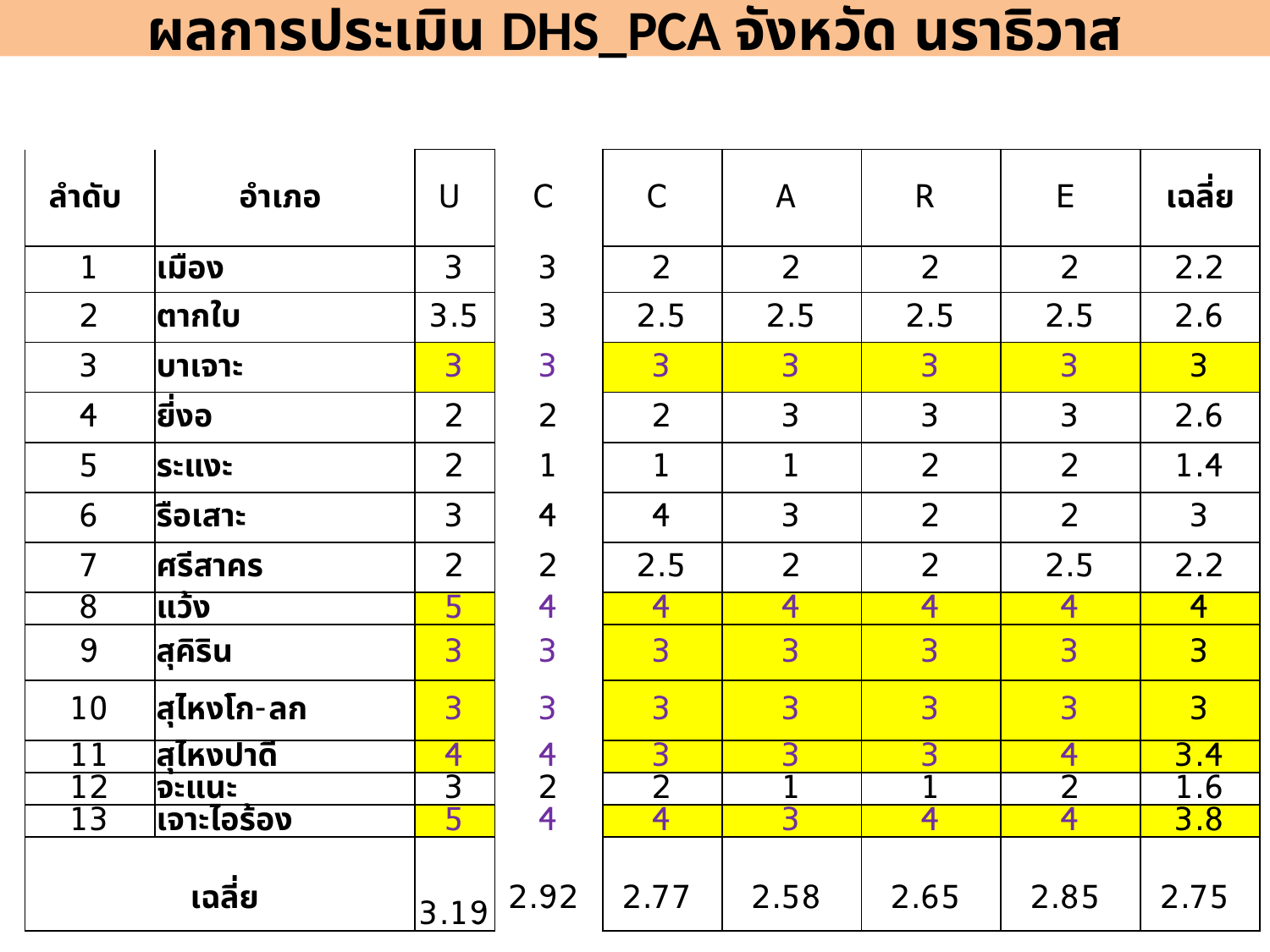

# ผลการประเมิน DHS_PCA จังหวัด นราธิวาส
| ลำดับ | อำเภอ | U | C | C | A | R | E | เฉลี่ย |
| --- | --- | --- | --- | --- | --- | --- | --- | --- |
| 1 | เมือง | 3 | 3 | 2 | 2 | 2 | 2 | 2.2 |
| 2 | ตากใบ | 3.5 | 3 | 2.5 | 2.5 | 2.5 | 2.5 | 2.6 |
| 3 | บาเจาะ | 3 | 3 | 3 | 3 | 3 | 3 | 3 |
| 4 | ยี่งอ | 2 | 2 | 2 | 3 | 3 | 3 | 2.6 |
| 5 | ระแงะ | 2 | 1 | 1 | 1 | 2 | 2 | 1.4 |
| 6 | รือเสาะ | 3 | 4 | 4 | 3 | 2 | 2 | 3 |
| 7 | ศรีสาคร | 2 | 2 | 2.5 | 2 | 2 | 2.5 | 2.2 |
| 8 | แว้ง | 5 | 4 | 4 | 4 | 4 | 4 | 4 |
| 9 | สุคิริน | 3 | 3 | 3 | 3 | 3 | 3 | 3 |
| 10 | สุไหงโก-ลก | 3 | 3 | 3 | 3 | 3 | 3 | 3 |
| 11 | สุไหงปาดี | 4 | 4 | 3 | 3 | 3 | 4 | 3.4 |
| 12 | จะแนะ | 3 | 2 | 2 | 1 | 1 | 2 | 1.6 |
| 13 | เจาะไอร้อง | 5 | 4 | 4 | 3 | 4 | 4 | 3.8 |
| เฉลี่ย |  | 3.19 | 2.92 | 2.77 | 2.58 | 2.65 | 2.85 | 2.75 |